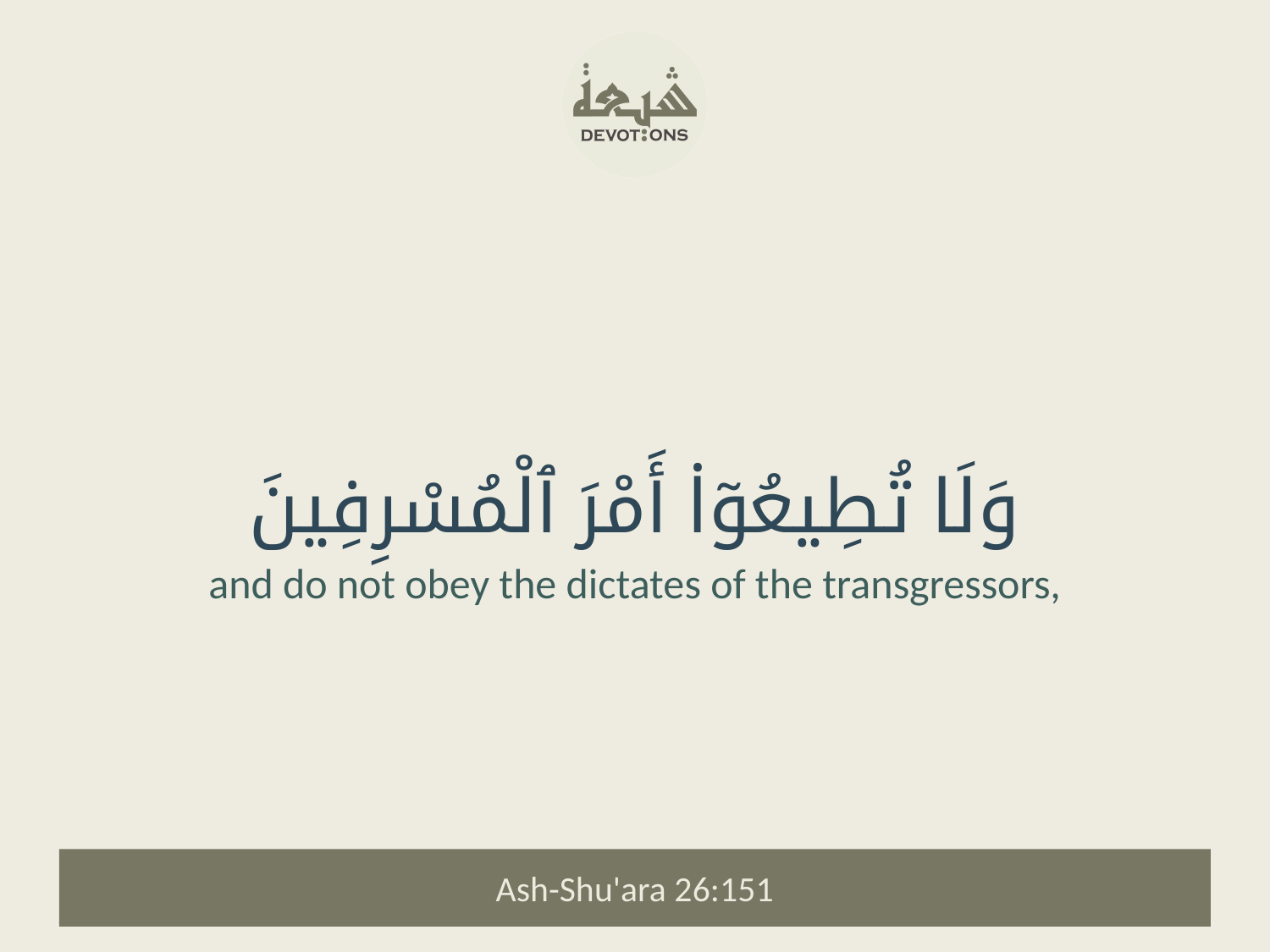

وَلَا تُطِيعُوٓا۟ أَمْرَ ٱلْمُسْرِفِينَ
and do not obey the dictates of the transgressors,
Ash-Shu'ara 26:151